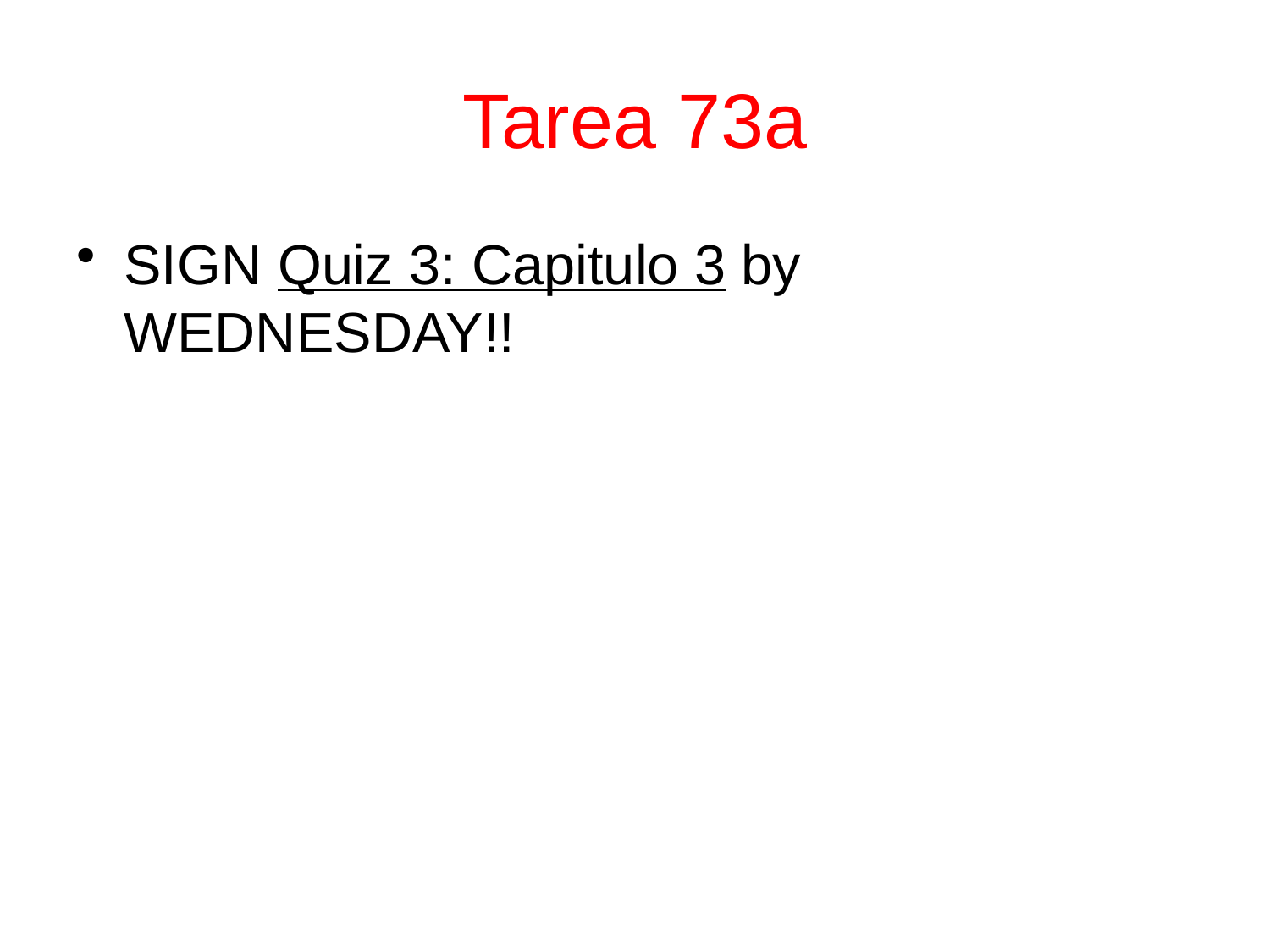

# Tarea 73a
SIGN Quiz 3: Capitulo 3 by WEDNESDAY!!